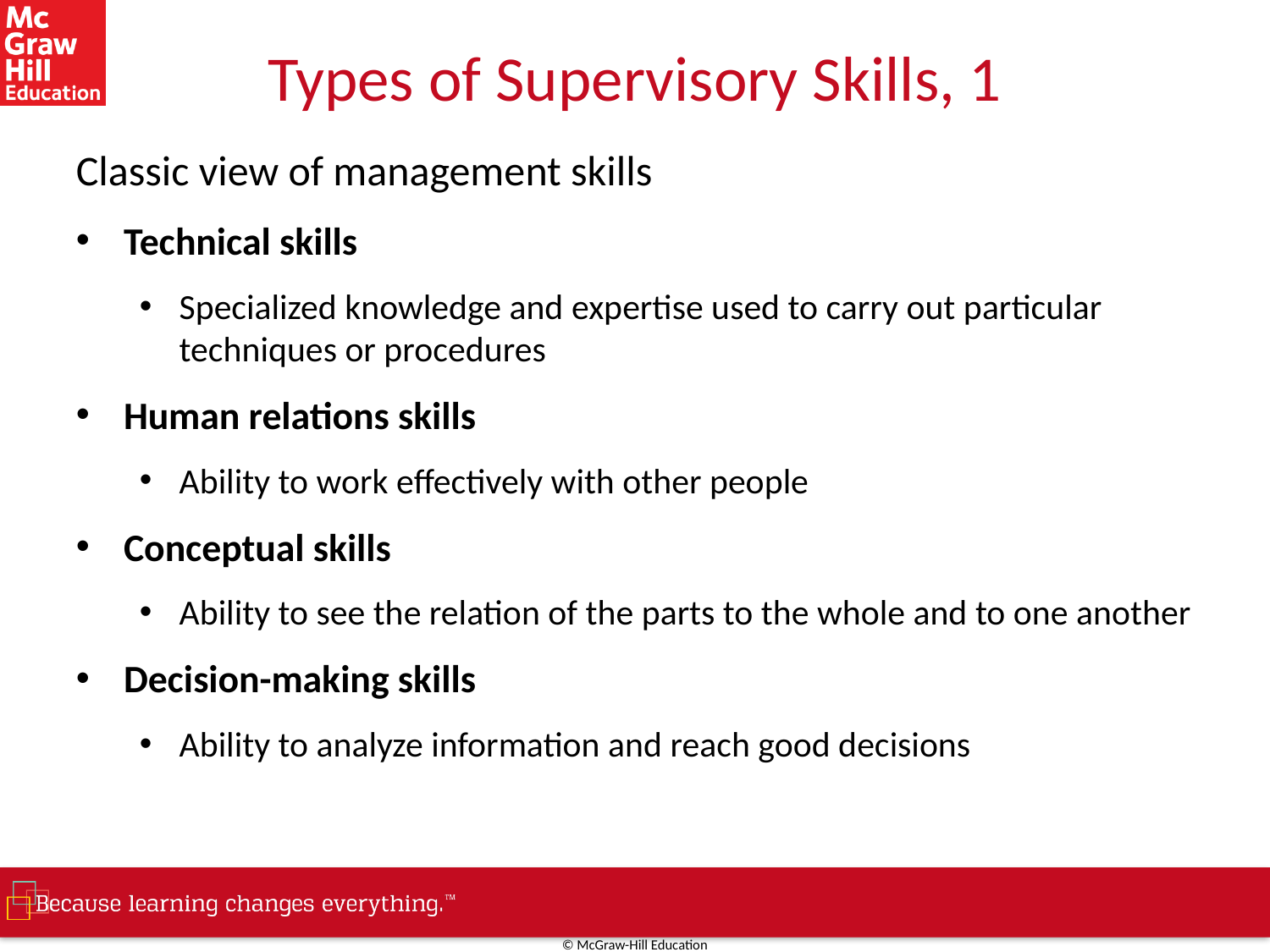

# Types of Supervisory Skills, 1
Classic view of management skills
Technical skills
Specialized knowledge and expertise used to carry out particular techniques or procedures
Human relations skills
Ability to work effectively with other people
Conceptual skills
Ability to see the relation of the parts to the whole and to one another
Decision-making skills
Ability to analyze information and reach good decisions